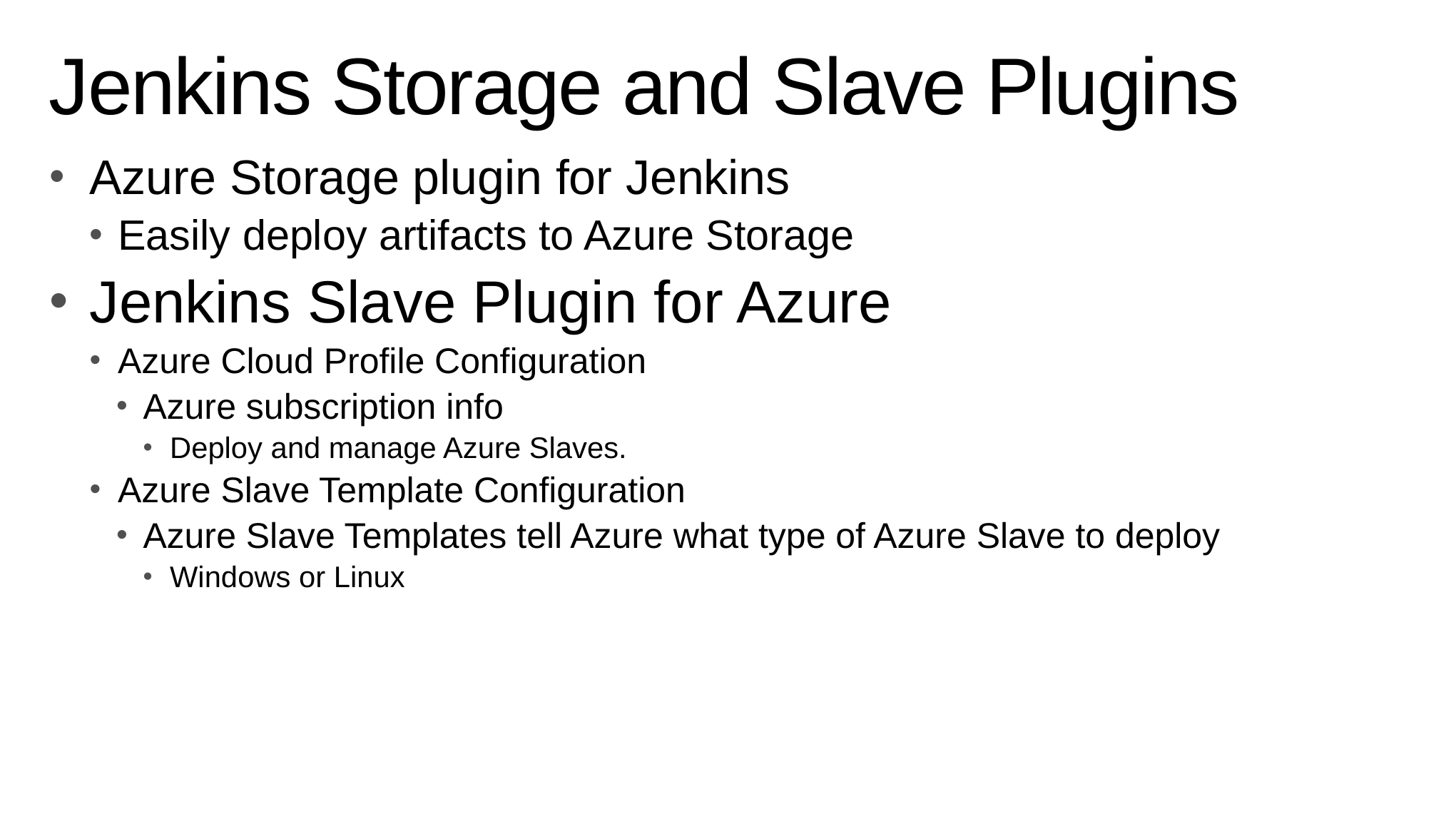

# Jenkins Storage and Slave Plugins
Azure Storage plugin for Jenkins
Easily deploy artifacts to Azure Storage
Jenkins Slave Plugin for Azure
Azure Cloud Profile Configuration
Azure subscription info
Deploy and manage Azure Slaves.
Azure Slave Template Configuration
Azure Slave Templates tell Azure what type of Azure Slave to deploy
Windows or Linux